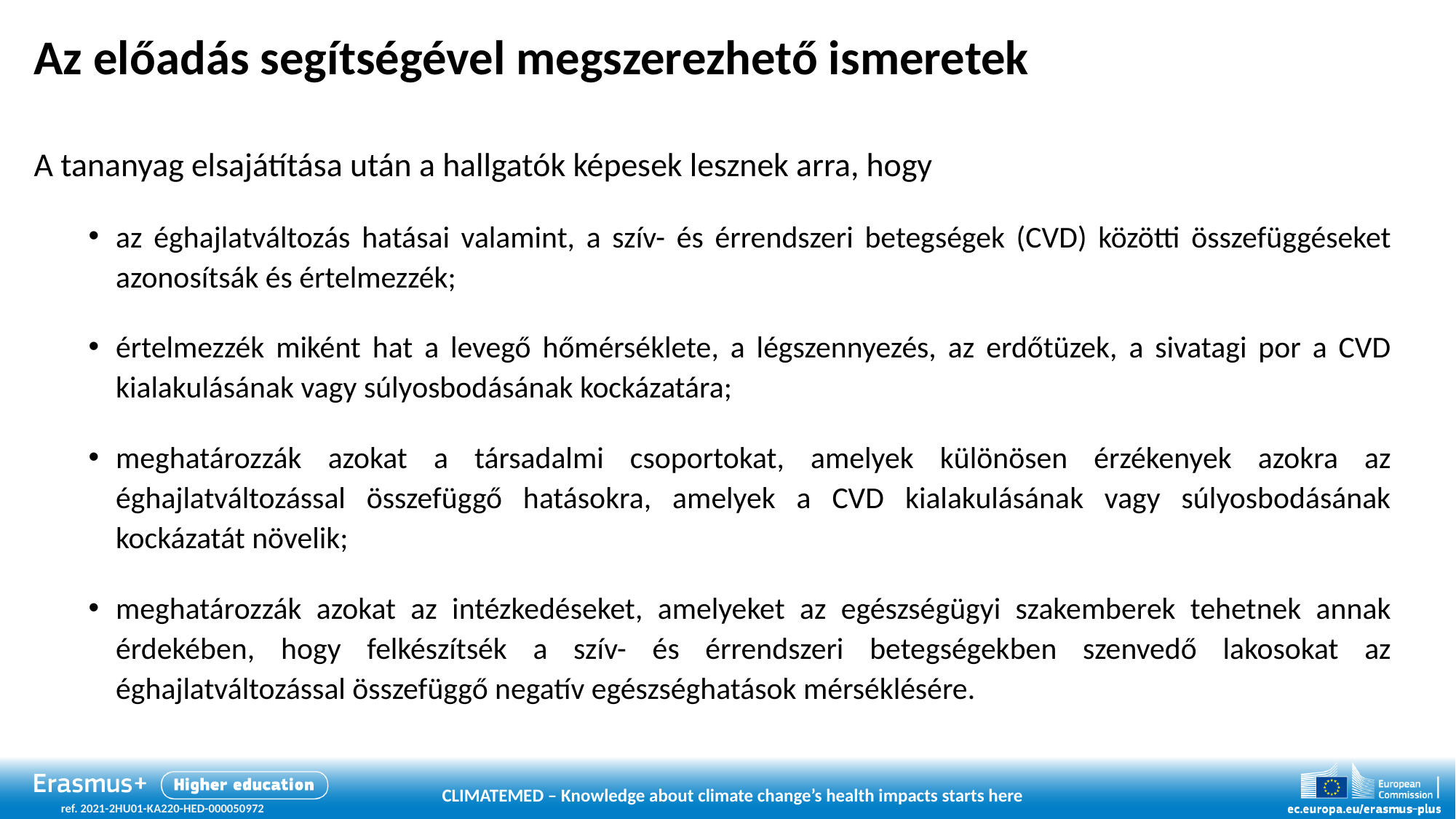

# Az előadás segítségével megszerezhető ismeretek
A tananyag elsajátítása után a hallgatók képesek lesznek arra, hogy
az éghajlatváltozás hatásai valamint, a szív- és érrendszeri betegségek (CVD) közötti összefüggéseket azonosítsák és értelmezzék;
értelmezzék miként hat a levegő hőmérséklete, a légszennyezés, az erdőtüzek, a sivatagi por a CVD kialakulásának vagy súlyosbodásának kockázatára;
meghatározzák azokat a társadalmi csoportokat, amelyek különösen érzékenyek azokra az éghajlatváltozással összefüggő hatásokra, amelyek a CVD kialakulásának vagy súlyosbodásának kockázatát növelik;
meghatározzák azokat az intézkedéseket, amelyeket az egészségügyi szakemberek tehetnek annak érdekében, hogy felkészítsék a szív- és érrendszeri betegségekben szenvedő lakosokat az éghajlatváltozással összefüggő negatív egészséghatások mérséklésére.